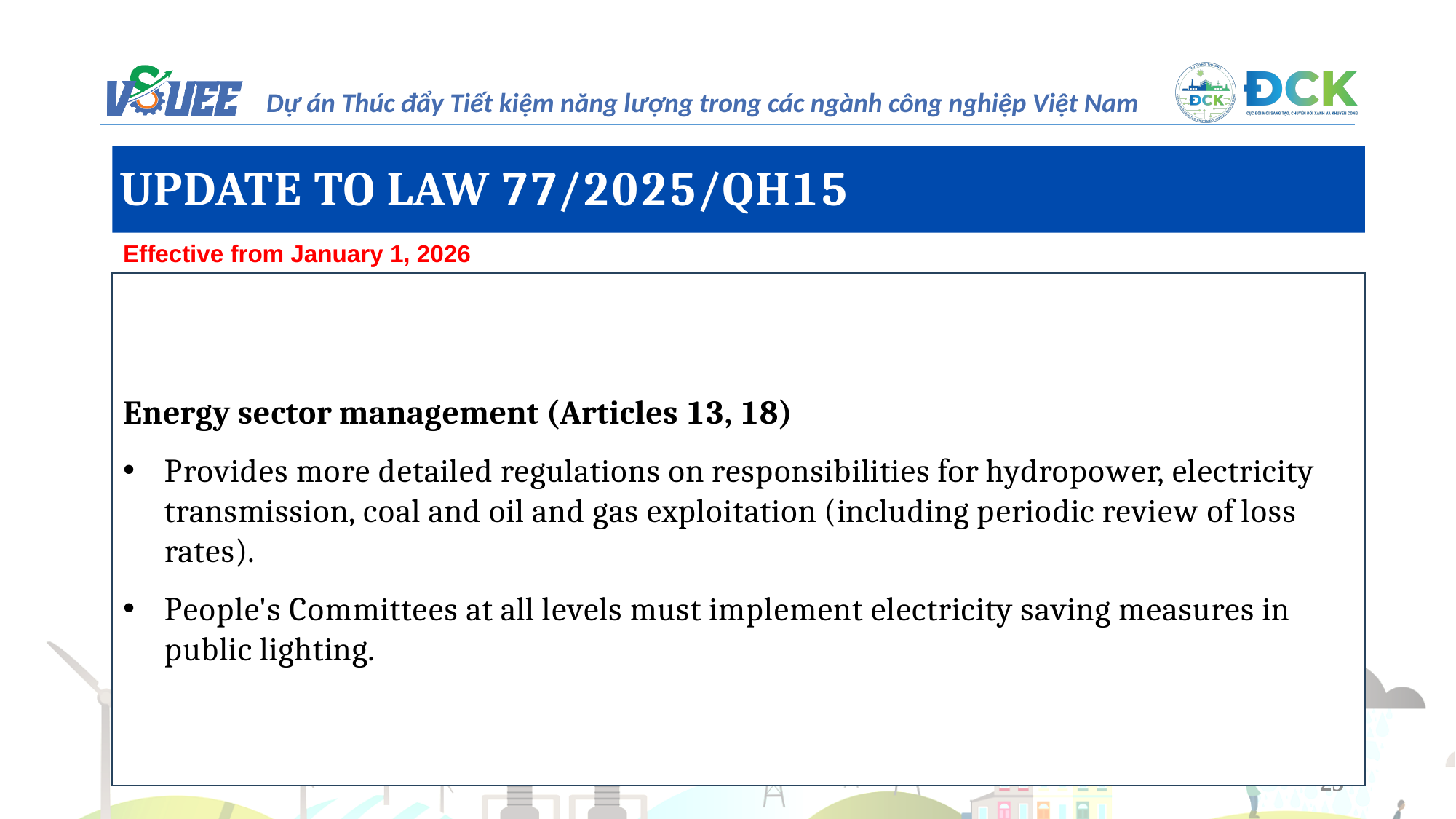

UPDATE TO LAW 77/2025/QH15
Effective from January 1, 2026
Energy sector management (Articles 13, 18)
Provides more detailed regulations on responsibilities for hydropower, electricity transmission, coal and oil and gas exploitation (including periodic review of loss rates).
People's Committees at all levels must implement electricity saving measures in public lighting.
25